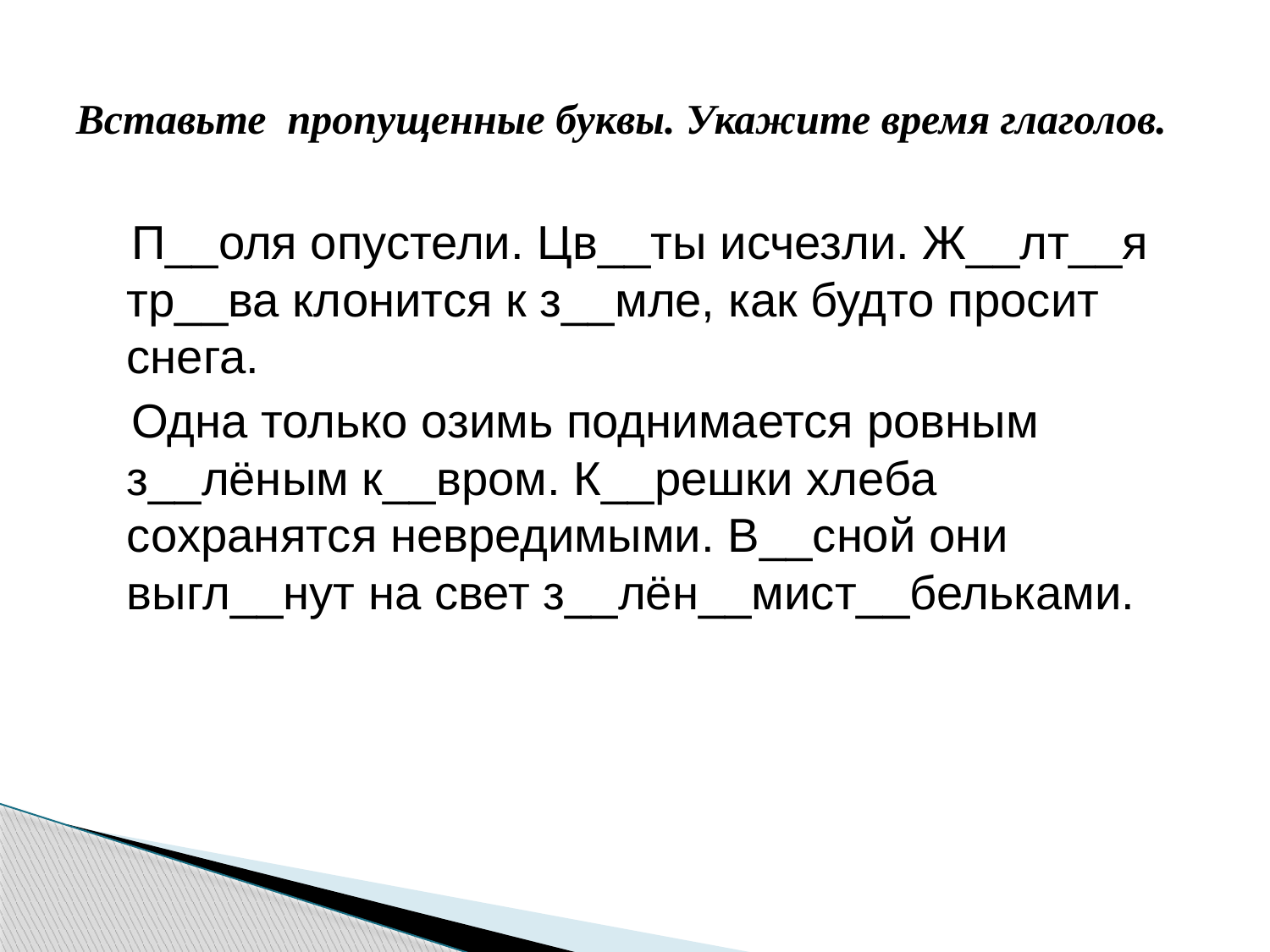

# Вставьте  пропущенные буквы. Укажите время глаголов.
   П__оля опустели. Цв__ты исчезли. Ж__лт__я тр__ва клонится к з__мле, как будто просит снега.
   Одна только озимь поднимается ровным з__лёным к__вром. К__решки хлеба сохранятся невредимыми. В__сной они выгл__нут на свет з__лён__мист__бельками.